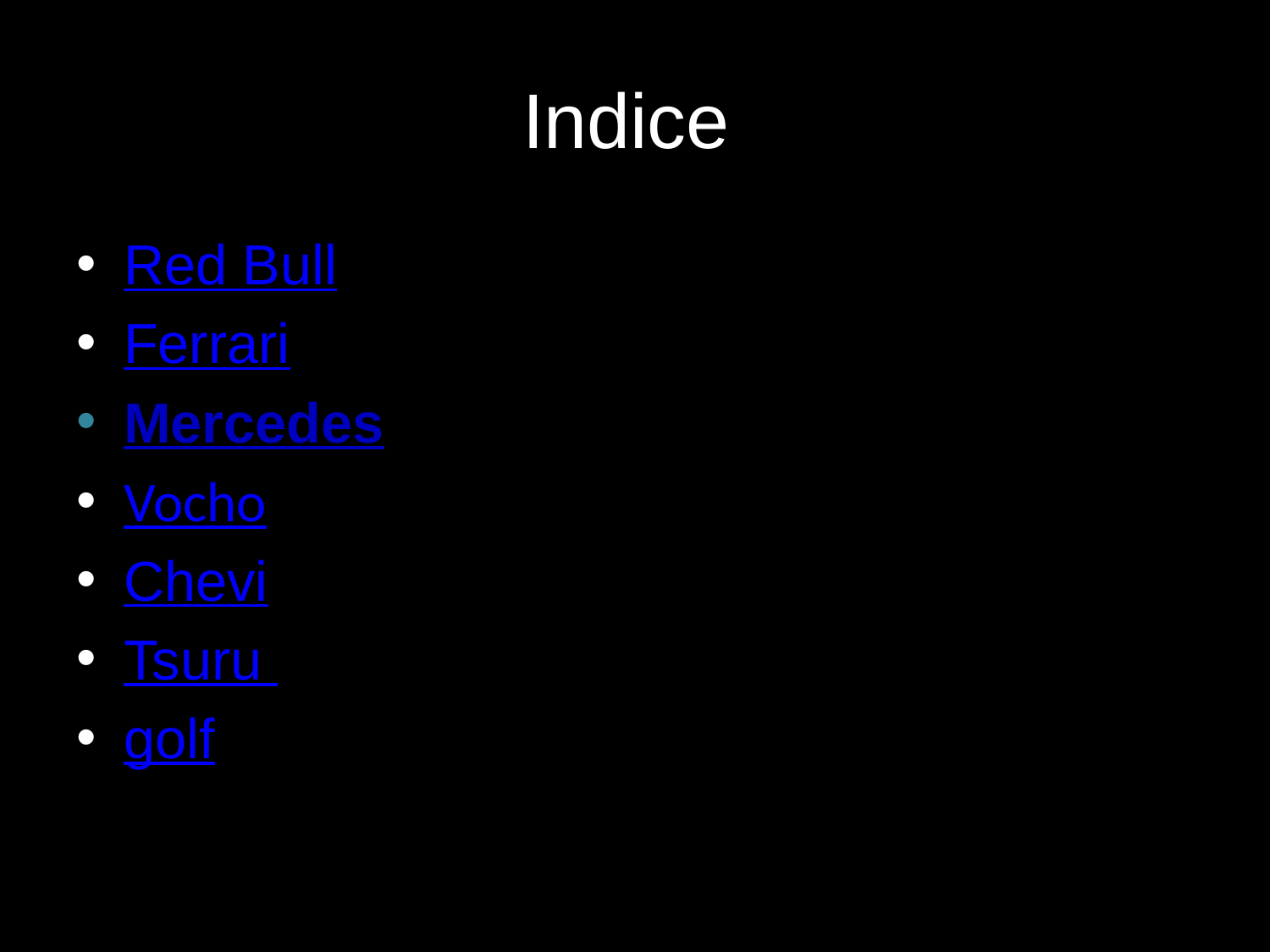

# Indice
Red Bull
Ferrari
Mercedes
Vocho
Chevi
Tsuru
golf